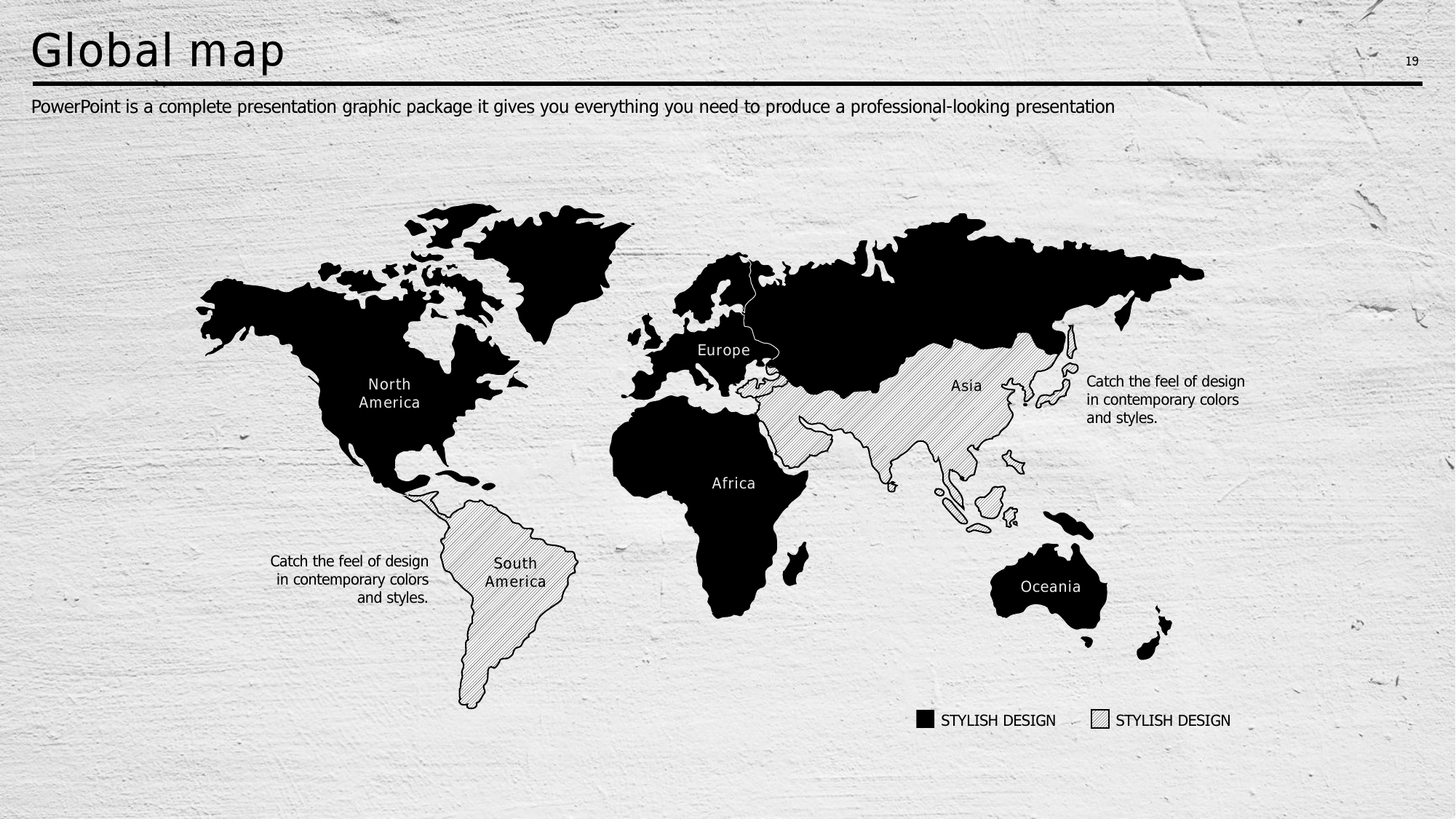

Global map
19
PowerPoint is a complete presentation graphic package it gives you everything you need to produce a professional-looking presentation

Europe
North
America
Asia
Africa
South
America
Oceania
Catch the feel of design in contemporary colors and styles.

Catch the feel of design in contemporary colors and styles.
STYLISH DESIGN

STYLISH DESIGN